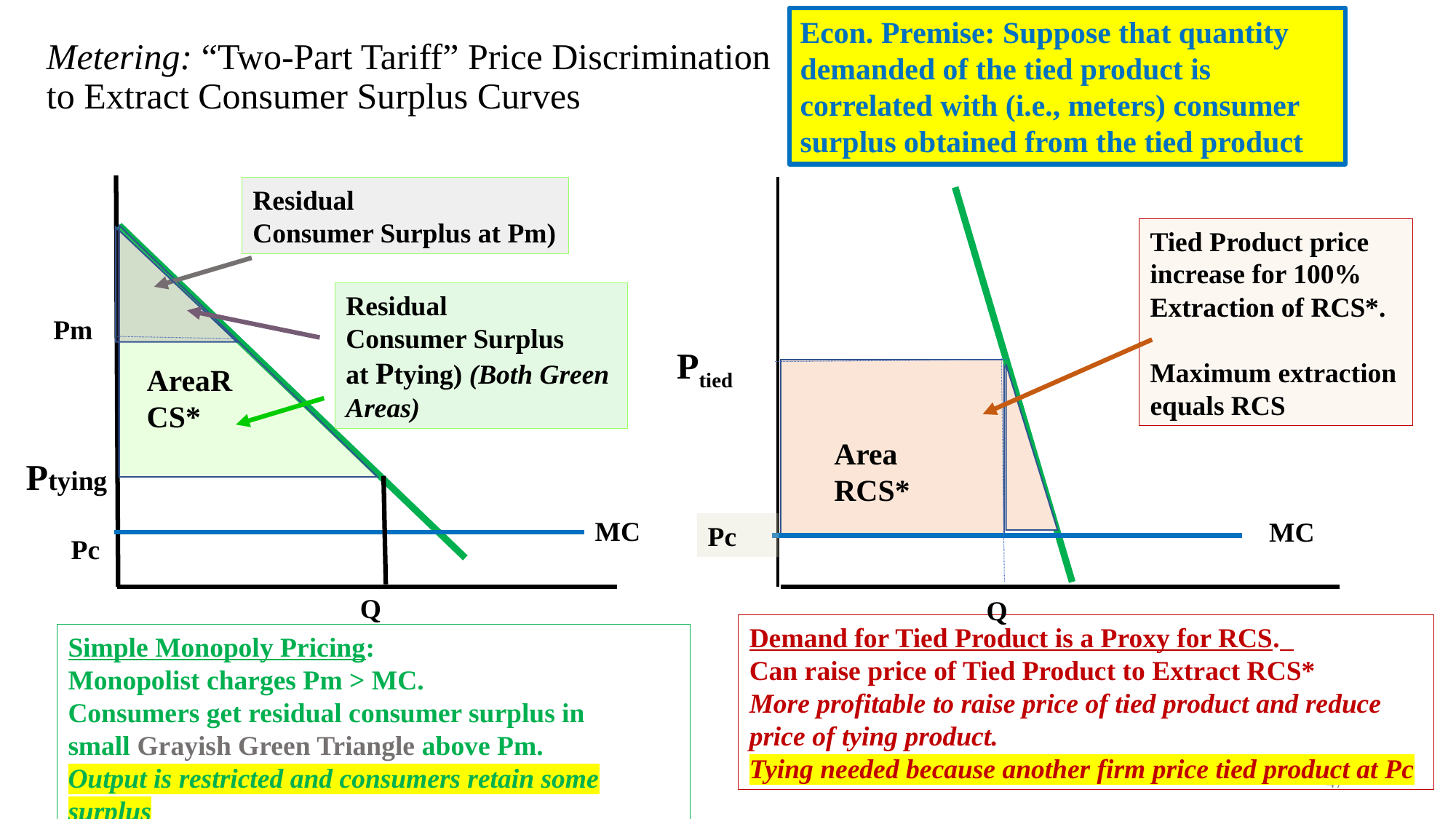

Econ. Premise: Suppose that quantity demanded of the tied product is correlated with (i.e., meters) consumer surplus obtained from the tied product
# Metering: “Two-Part Tariff” Price Discrimination to Extract Consumer Surplus Curves
Residual
Consumer Surplus at Pm)
Tied Product price increase for 100% Extraction of RCS*.

Maximum extraction equals RCS

Residual
Consumer Surplus
at Ptying) (Both Green Areas)
Pm
Ptied
AreaRCS*

Area
RCS*
Ptying
MC
MC
Pc
Pc
Q
Q
Demand for Tied Product is a Proxy for RCS.
Can raise price of Tied Product to Extract RCS*
More profitable to raise price of tied product and reduce price of tying product.
Tying needed because another firm price tied product at Pc
Simple Monopoly Pricing:
Monopolist charges Pm > MC.
Consumers get residual consumer surplus in
small Grayish Green Triangle above Pm.
Output is restricted and consumers retain some surplus
47